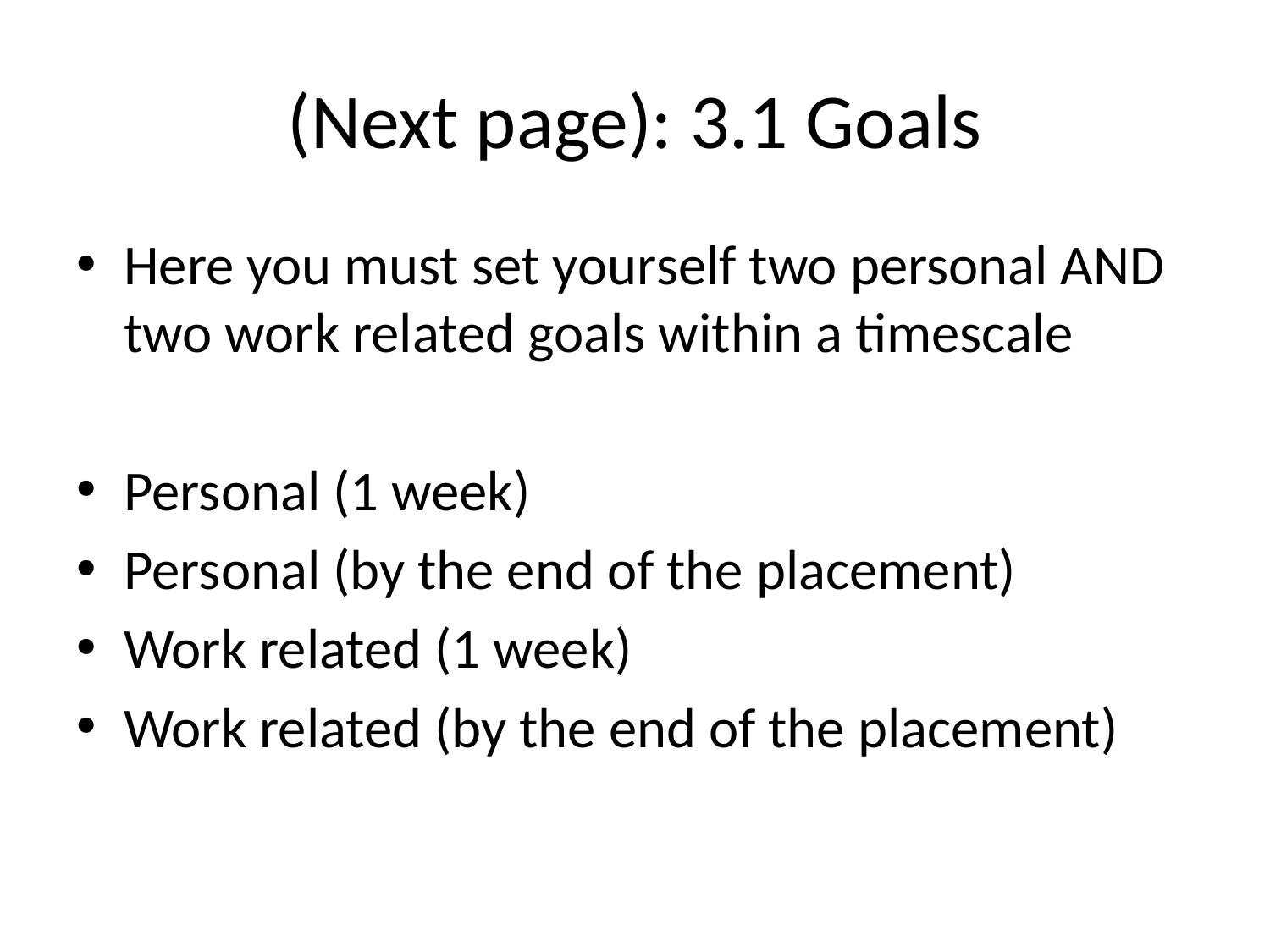

# (Next page): 3.1 Goals
Here you must set yourself two personal AND two work related goals within a timescale

Personal (1 week)
Personal (by the end of the placement)
Work related (1 week)
Work related (by the end of the placement)